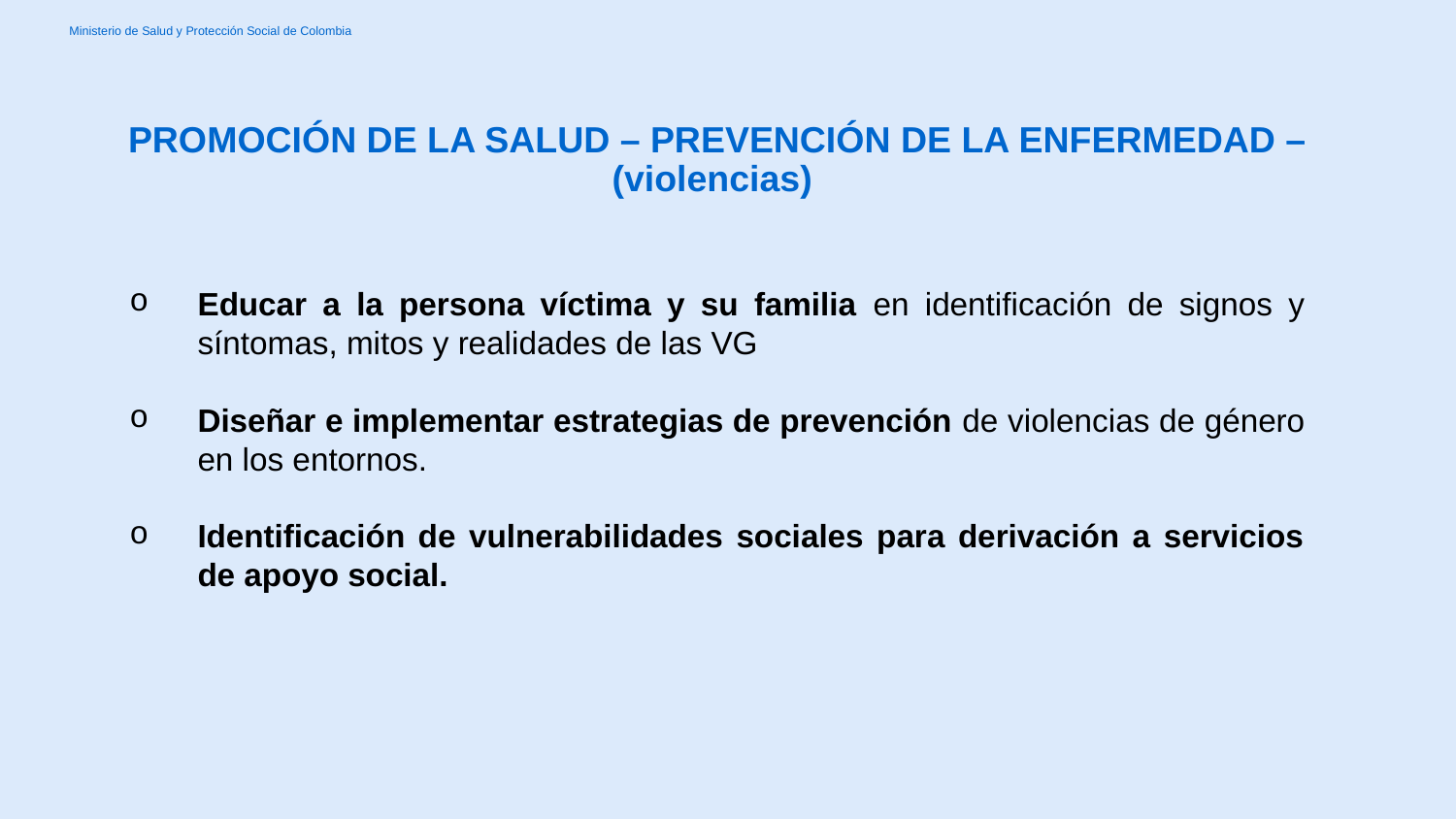

PROMOCIÓN DE LA SALUD – PREVENCIÓN DE LA ENFERMEDAD – (violencias)
Educar a la persona víctima y su familia en identificación de signos y síntomas, mitos y realidades de las VG

Diseñar e implementar estrategias de prevención de violencias de género en los entornos.

Identificación de vulnerabilidades sociales para derivación a servicios de apoyo social.